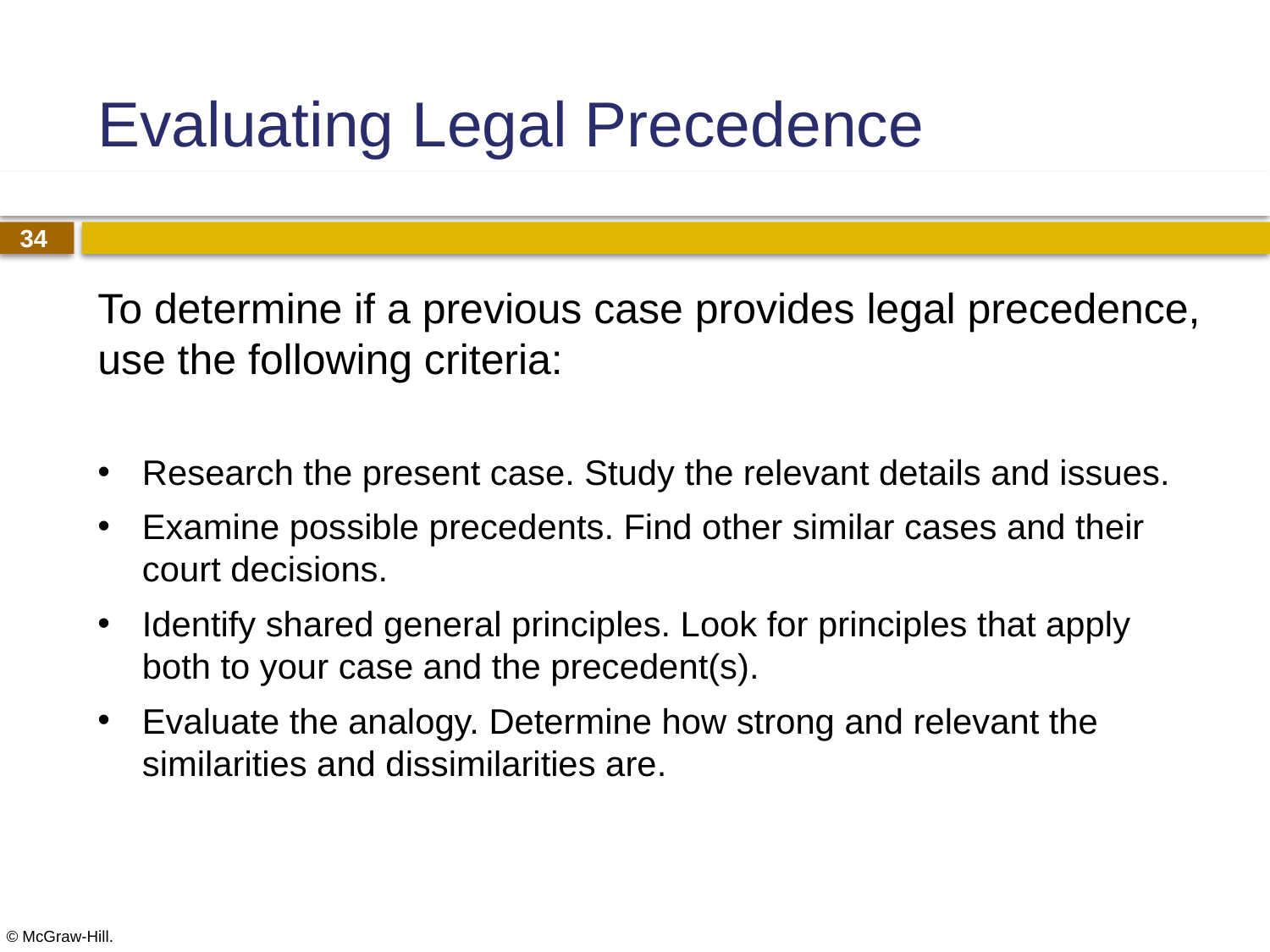

# Evaluating Legal Precedence
To determine if a previous case provides legal precedence, use the following criteria:

Research the present case. Study the relevant details and issues.
Examine possible precedents. Find other similar cases and their court decisions.
Identify shared general principles. Look for principles that apply both to your case and the precedent(s).
Evaluate the analogy. Determine how strong and relevant the similarities and dissimilarities are.